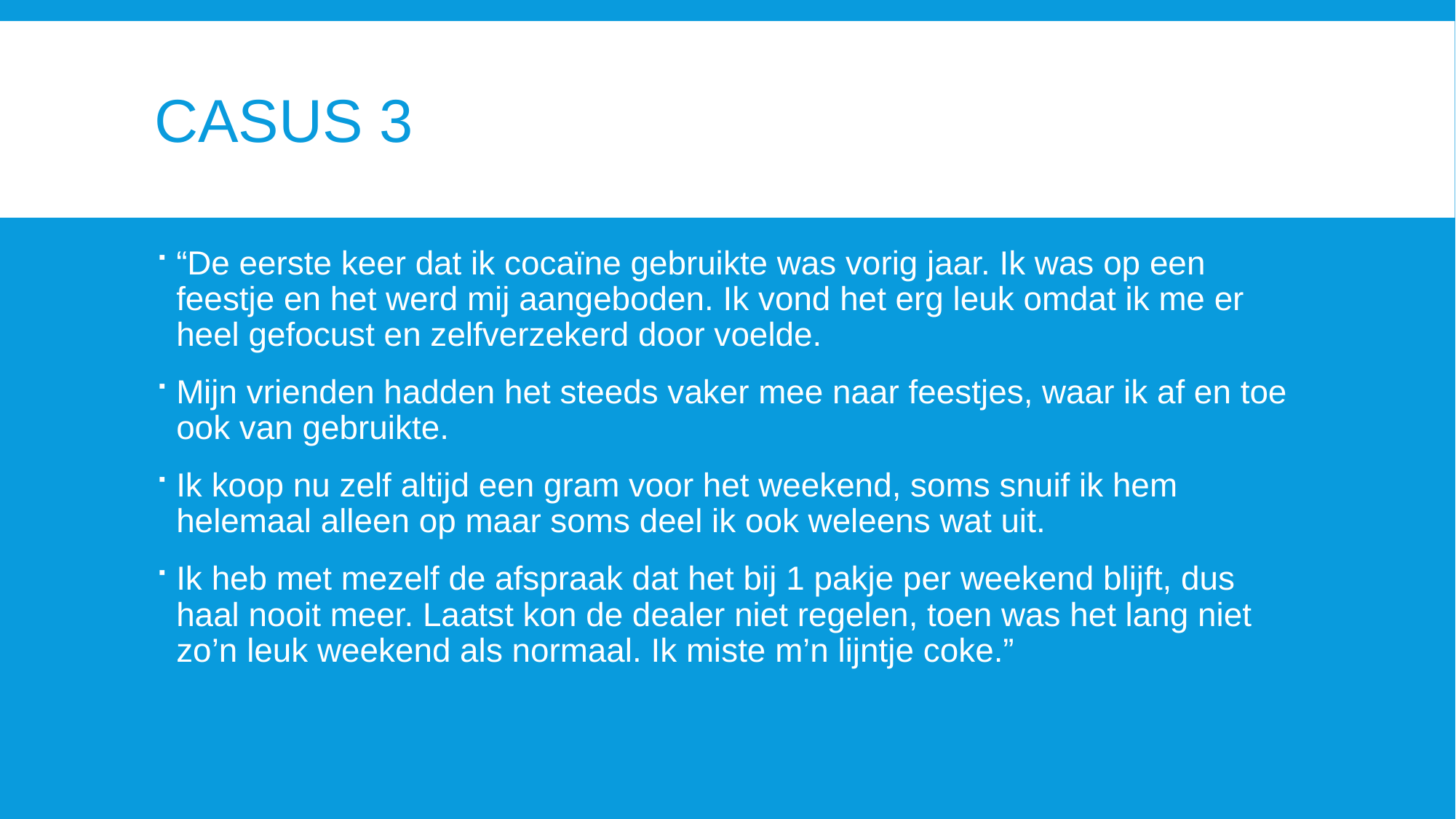

# Casus 3
“De eerste keer dat ik cocaïne gebruikte was vorig jaar. Ik was op een feestje en het werd mij aangeboden. Ik vond het erg leuk omdat ik me er heel gefocust en zelfverzekerd door voelde.
Mijn vrienden hadden het steeds vaker mee naar feestjes, waar ik af en toe ook van gebruikte.
Ik koop nu zelf altijd een gram voor het weekend, soms snuif ik hem helemaal alleen op maar soms deel ik ook weleens wat uit.
Ik heb met mezelf de afspraak dat het bij 1 pakje per weekend blijft, dus haal nooit meer. Laatst kon de dealer niet regelen, toen was het lang niet zo’n leuk weekend als normaal. Ik miste m’n lijntje coke.”